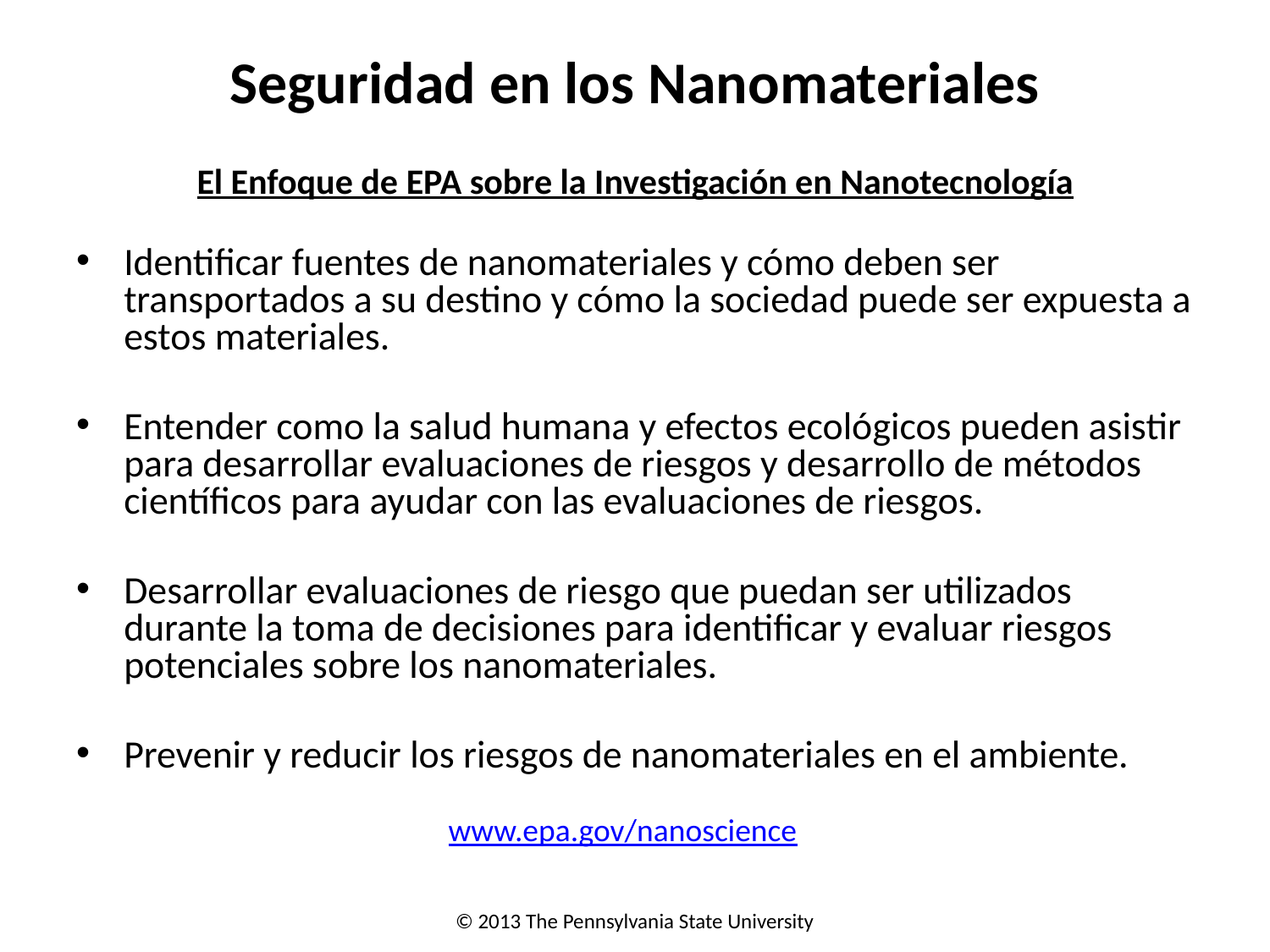

# Seguridad en los Nanomateriales El Enfoque de EPA sobre la Investigación en Nanotecnología
Identificar fuentes de nanomateriales y cómo deben ser transportados a su destino y cómo la sociedad puede ser expuesta a estos materiales.

Entender como la salud humana y efectos ecológicos pueden asistir para desarrollar evaluaciones de riesgos y desarrollo de métodos científicos para ayudar con las evaluaciones de riesgos.

Desarrollar evaluaciones de riesgo que puedan ser utilizados durante la toma de decisiones para identificar y evaluar riesgos potenciales sobre los nanomateriales.

Prevenir y reducir los riesgos de nanomateriales en el ambiente.

www.epa.gov/nanoscience